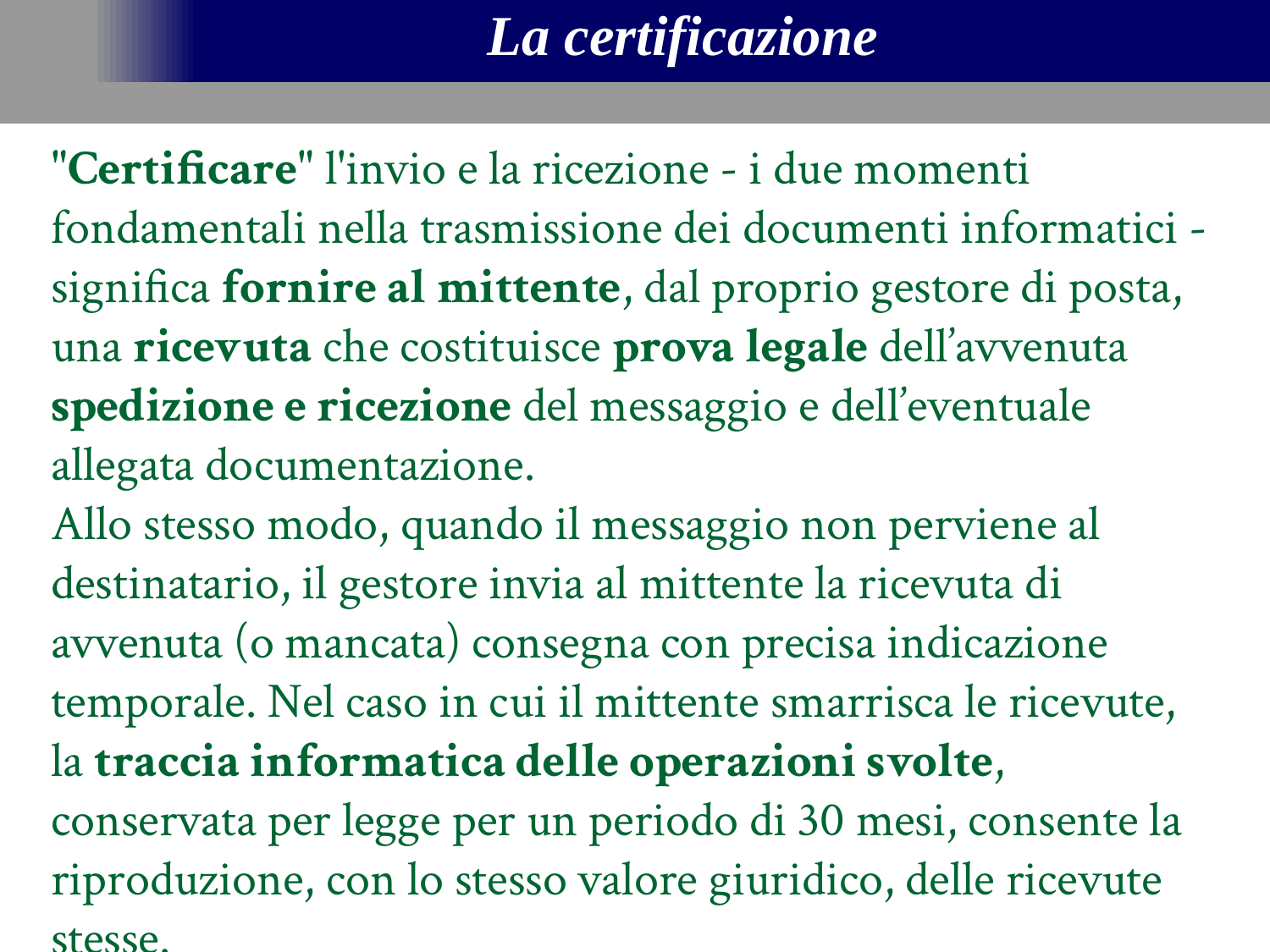

La certificazione
"Certificare" l'invio e la ricezione - i due momenti fondamentali nella trasmissione dei documenti informatici - significa fornire al mittente, dal proprio gestore di posta, una ricevuta che costituisce prova legale dell’avvenuta spedizione e ricezione del messaggio e dell’eventuale allegata documentazione.
Allo stesso modo, quando il messaggio non perviene al
destinatario, il gestore invia al mittente la ricevuta di avvenuta (o mancata) consegna con precisa indicazione temporale. Nel caso in cui il mittente smarrisca le ricevute, la traccia informatica delle operazioni svolte, conservata per legge per un periodo di 30 mesi, consente la riproduzione, con lo stesso valore giuridico, delle ricevute stesse.